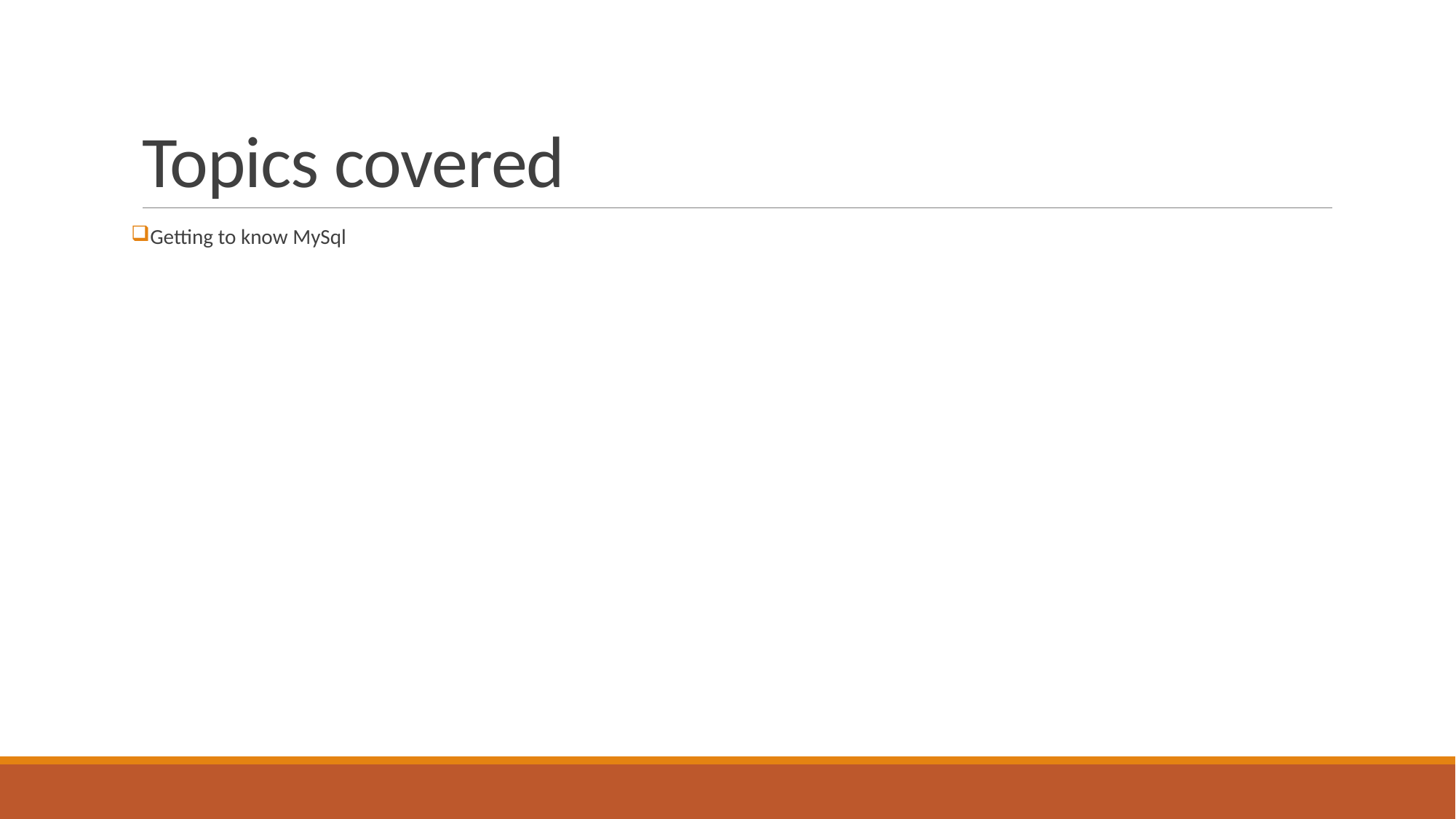

# Topics covered
Getting to know MySql